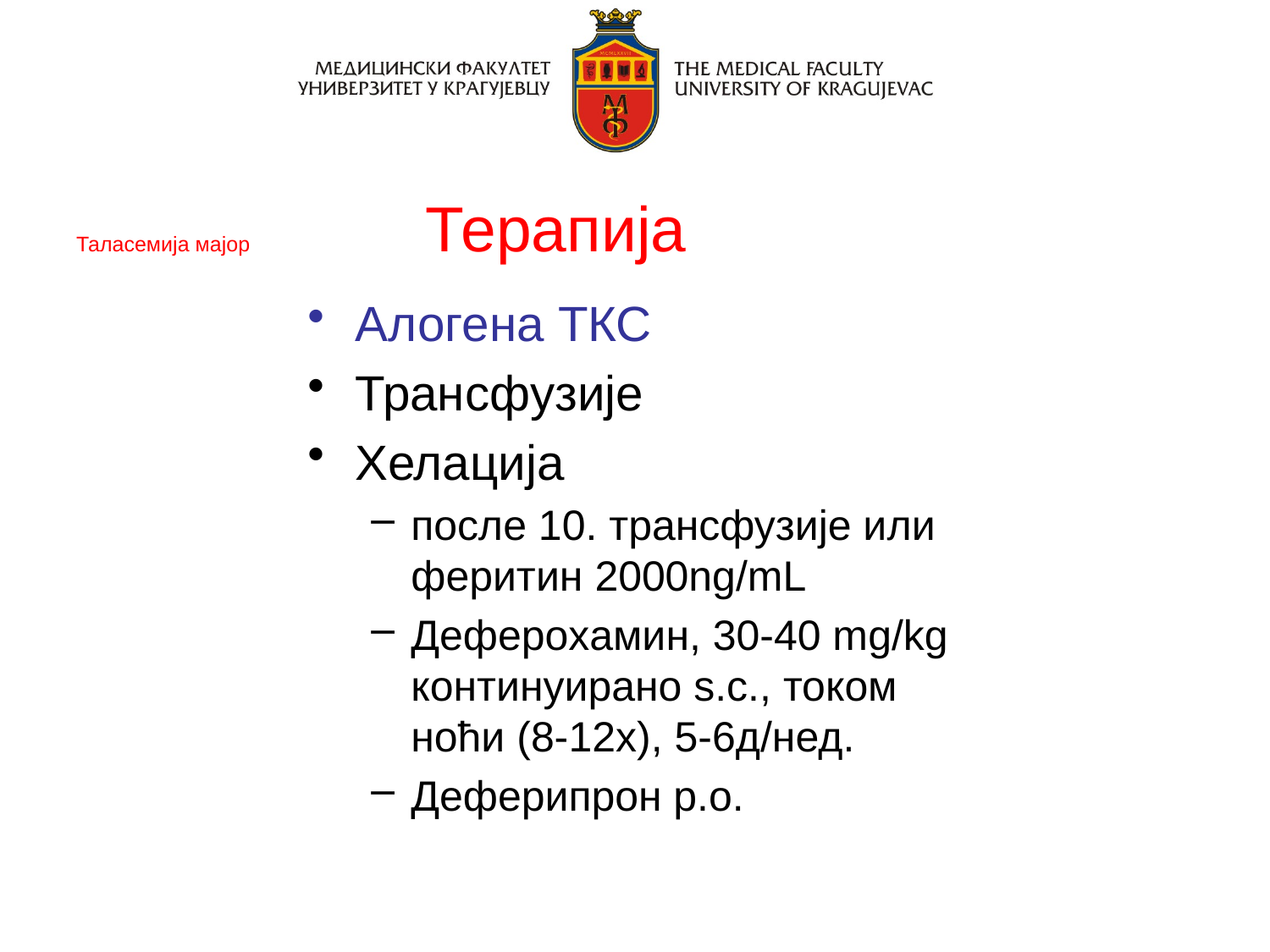

Таласемија мајор          Терапија
Алогена ТКС
Трансфузије
Хелација
после 10. трансфузије или феритин 2000ng/mL
Дефероxамин, 30-40 mg/kg континуирано s.c., током ноћи (8-12х), 5-6д/нед.
Деферипрон p.o.